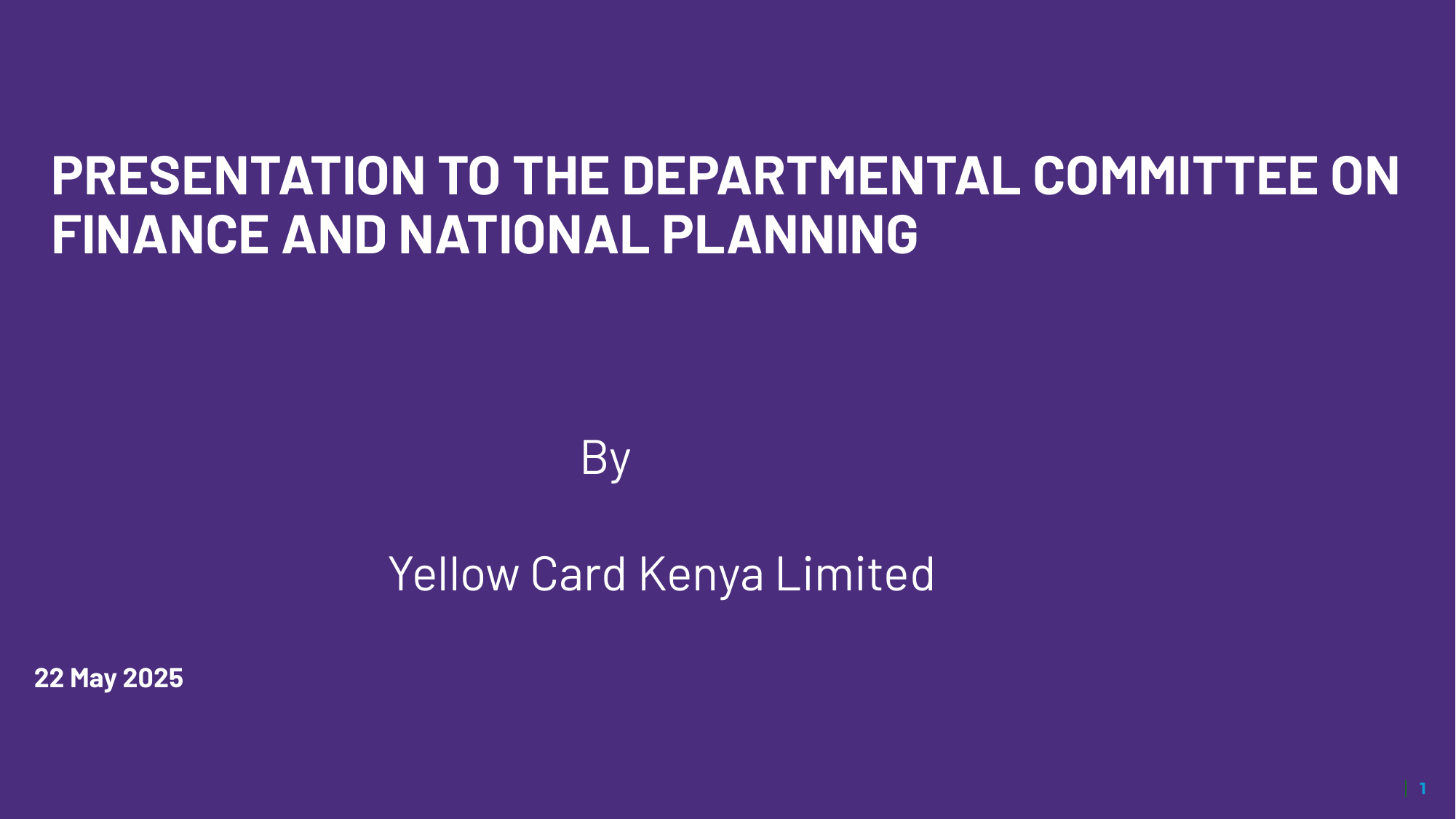

# PRESENTATION TO THE DEPARTMENTAL COMMITTEE ON FINANCE AND NATIONAL PLANNING
                                              By

          Yellow Card Kenya Limited
22 May 2025